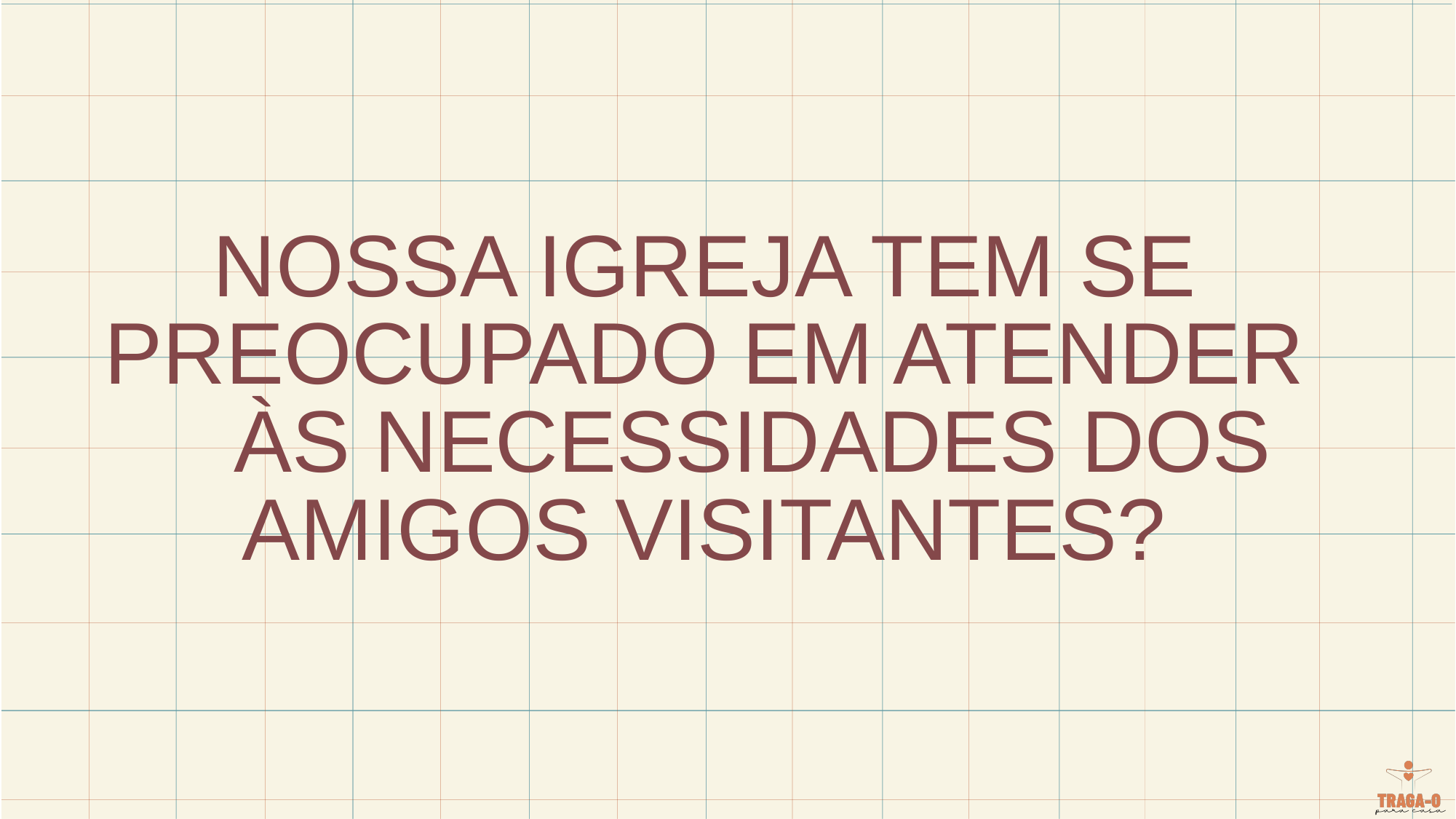

# Nossa igreja tem se preocupado em atender     Às necessidades dos amigos visitantes?